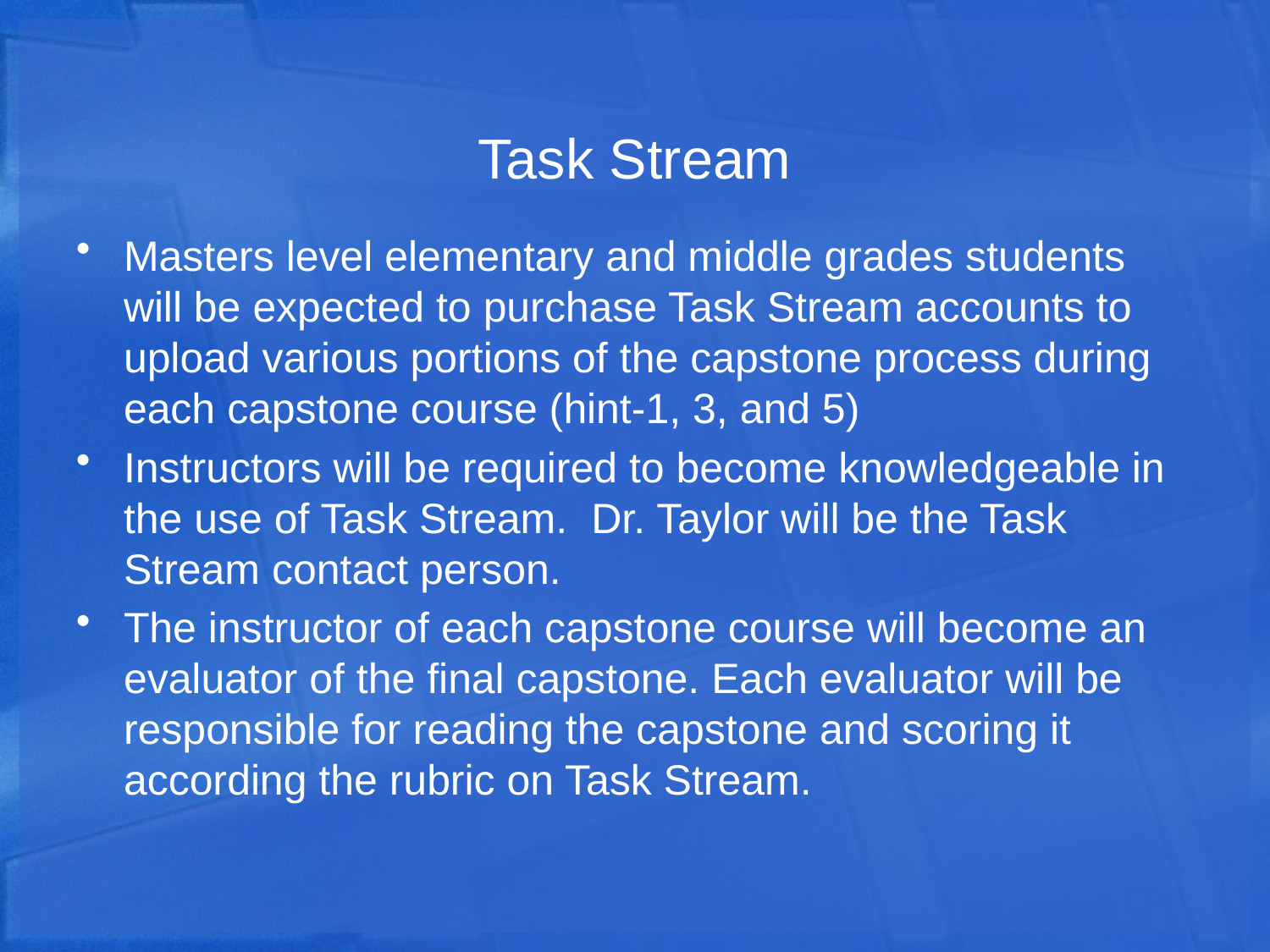

# Task Stream
Masters level elementary and middle grades students will be expected to purchase Task Stream accounts to upload various portions of the capstone process during each capstone course (hint-1, 3, and 5)
Instructors will be required to become knowledgeable in the use of Task Stream.  Dr. Taylor will be the Task Stream contact person.
The instructor of each capstone course will become an evaluator of the final capstone. Each evaluator will be responsible for reading the capstone and scoring it according the rubric on Task Stream.